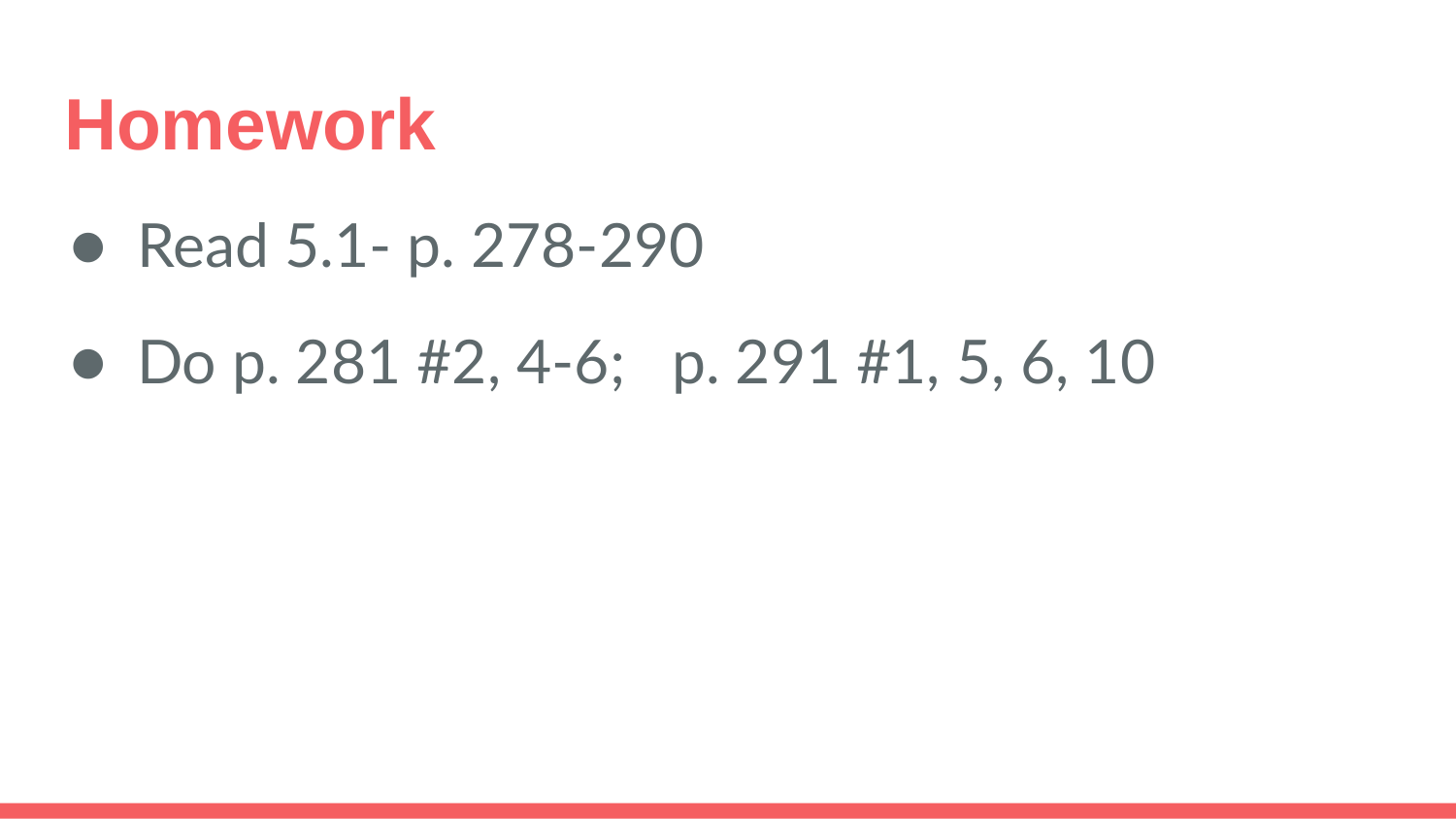

# Homework
Read 5.1- p. 278-290
Do p. 281 #2, 4-6;   p. 291 #1, 5, 6, 10